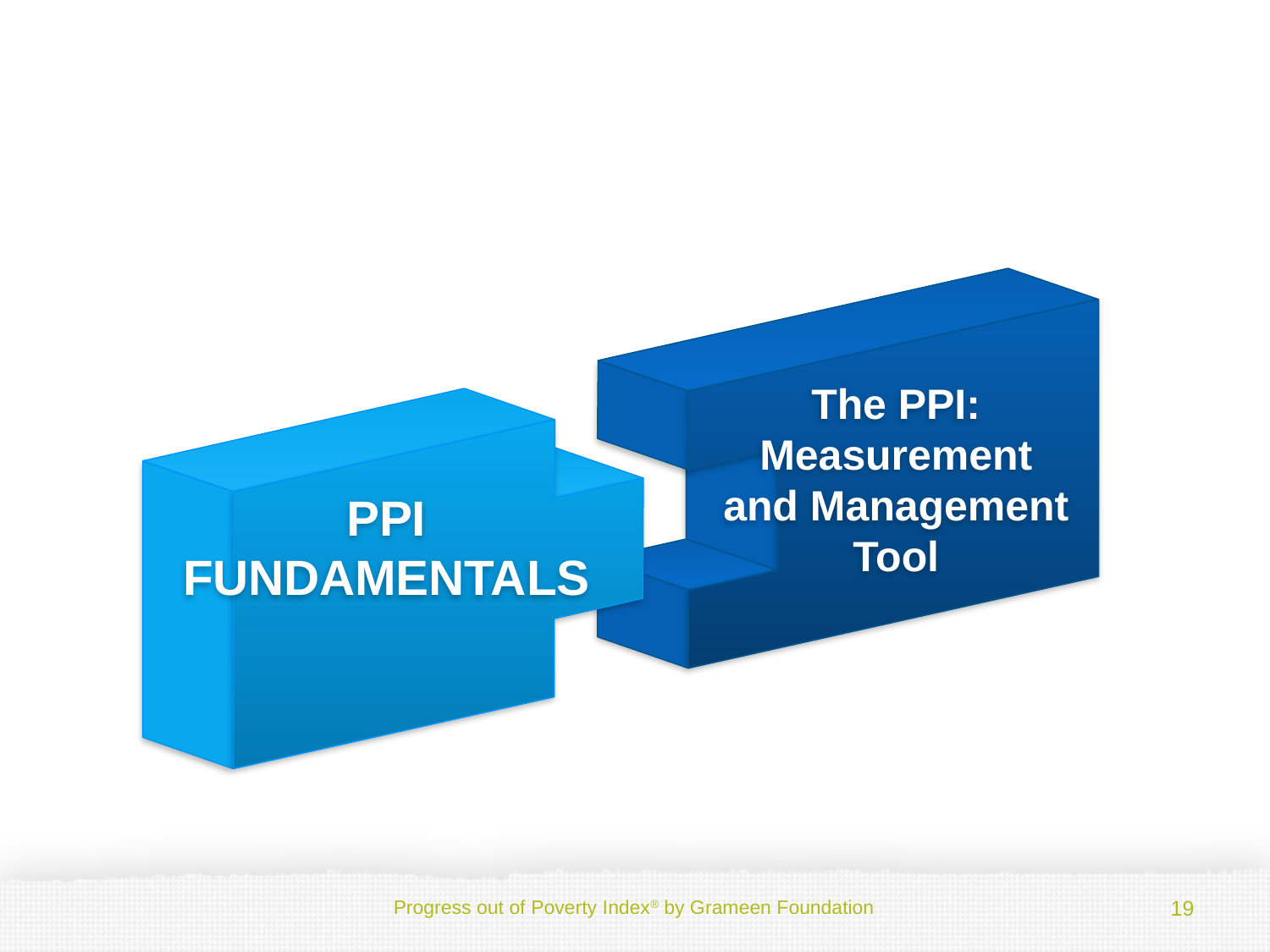

The PPI: Measurement and Management Tool

PPI FUNDAMENTALS
19
Progress out of Poverty Index® by Grameen Foundation